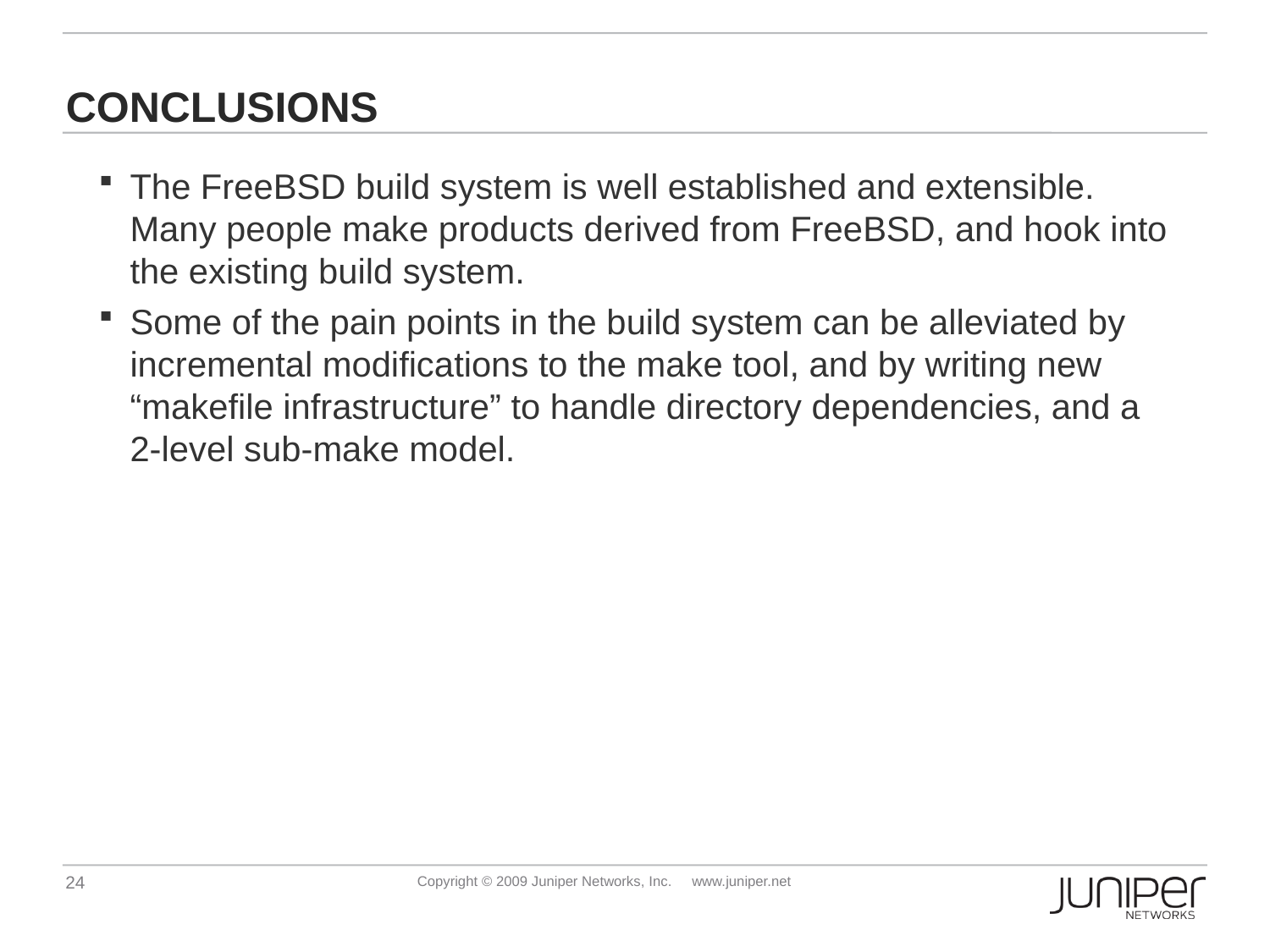

# Conclusions
The FreeBSD build system is well established and extensible.  Many people make products derived from FreeBSD, and hook into the existing build system.
Some of the pain points in the build system can be alleviated by incremental modifications to the make tool, and by writing new “makefile infrastructure” to handle directory dependencies, and a 2-level sub-make model.